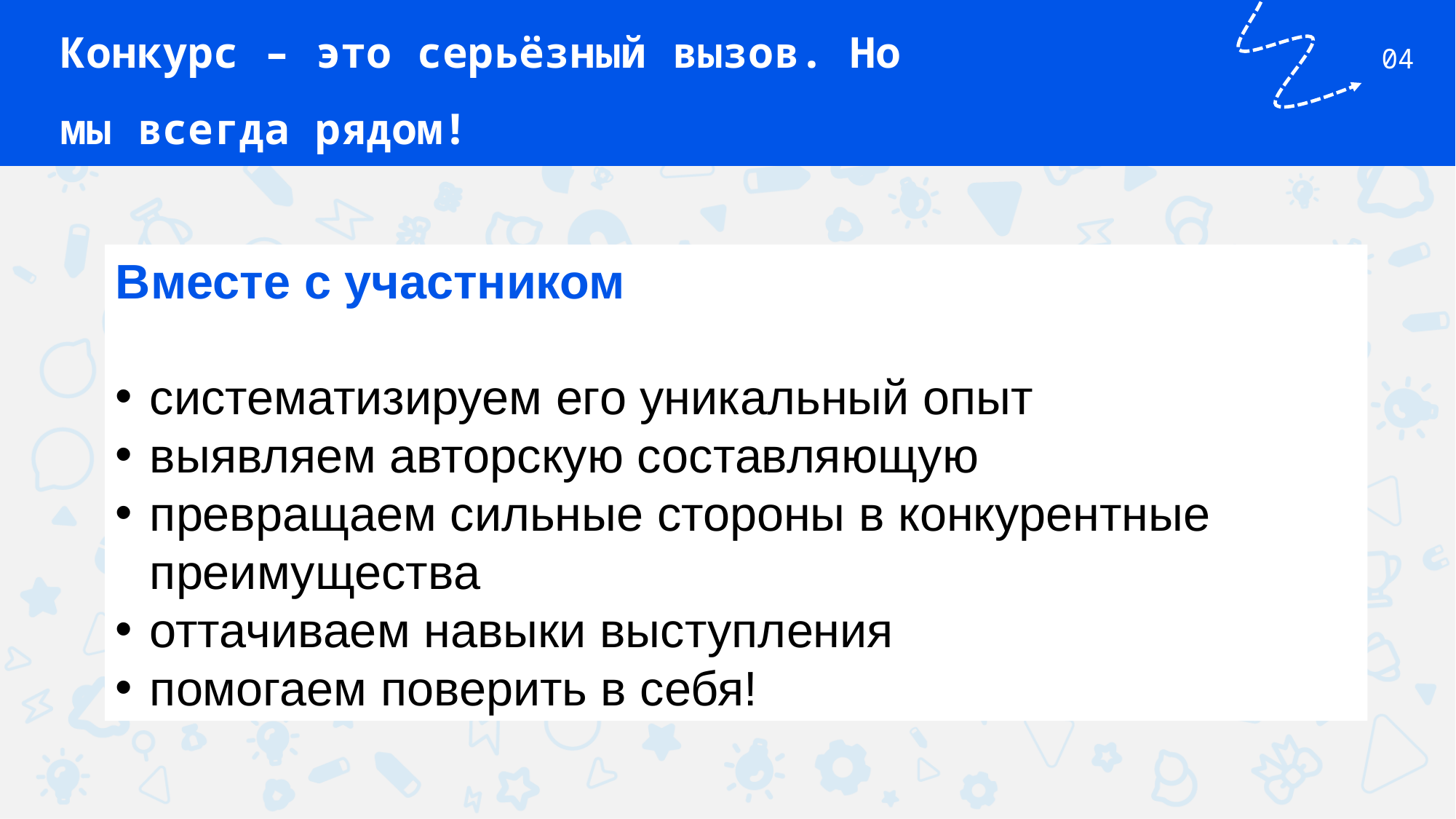

Конкурс – это серьёзный вызов. Но мы всегда рядом!
04
Вместе с участником

систематизируем его уникальный опыт
выявляем авторскую составляющую
превращаем сильные стороны в конкурентные преимущества
оттачиваем навыки выступления
помогаем поверить в себя!